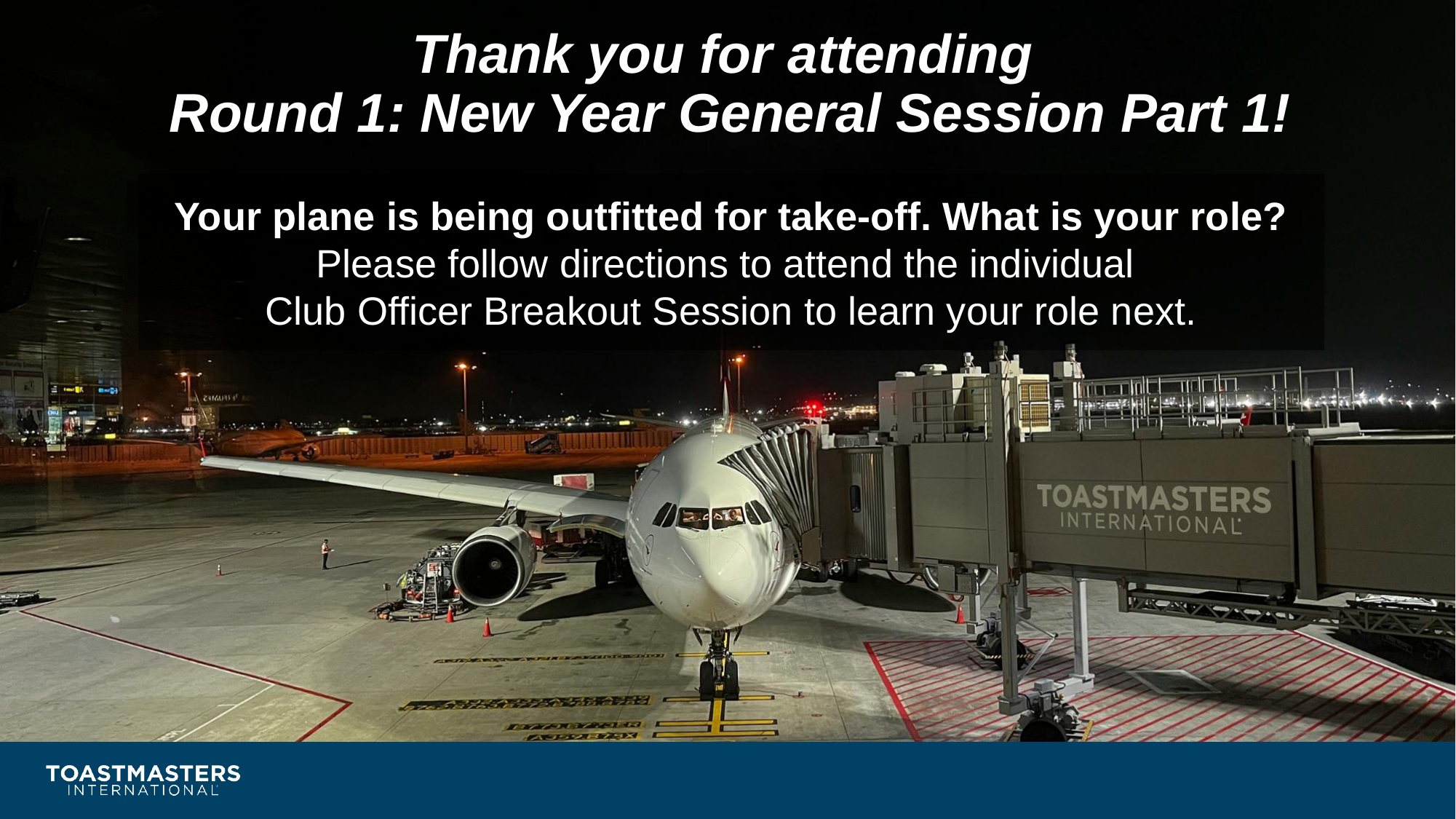

# Thank you for attending Round 1: New Year General Session Part 1!
Your plane is being outfitted for take-off. What is your role?
Please follow directions to attend the individual
Club Officer Breakout Session to learn your role next.